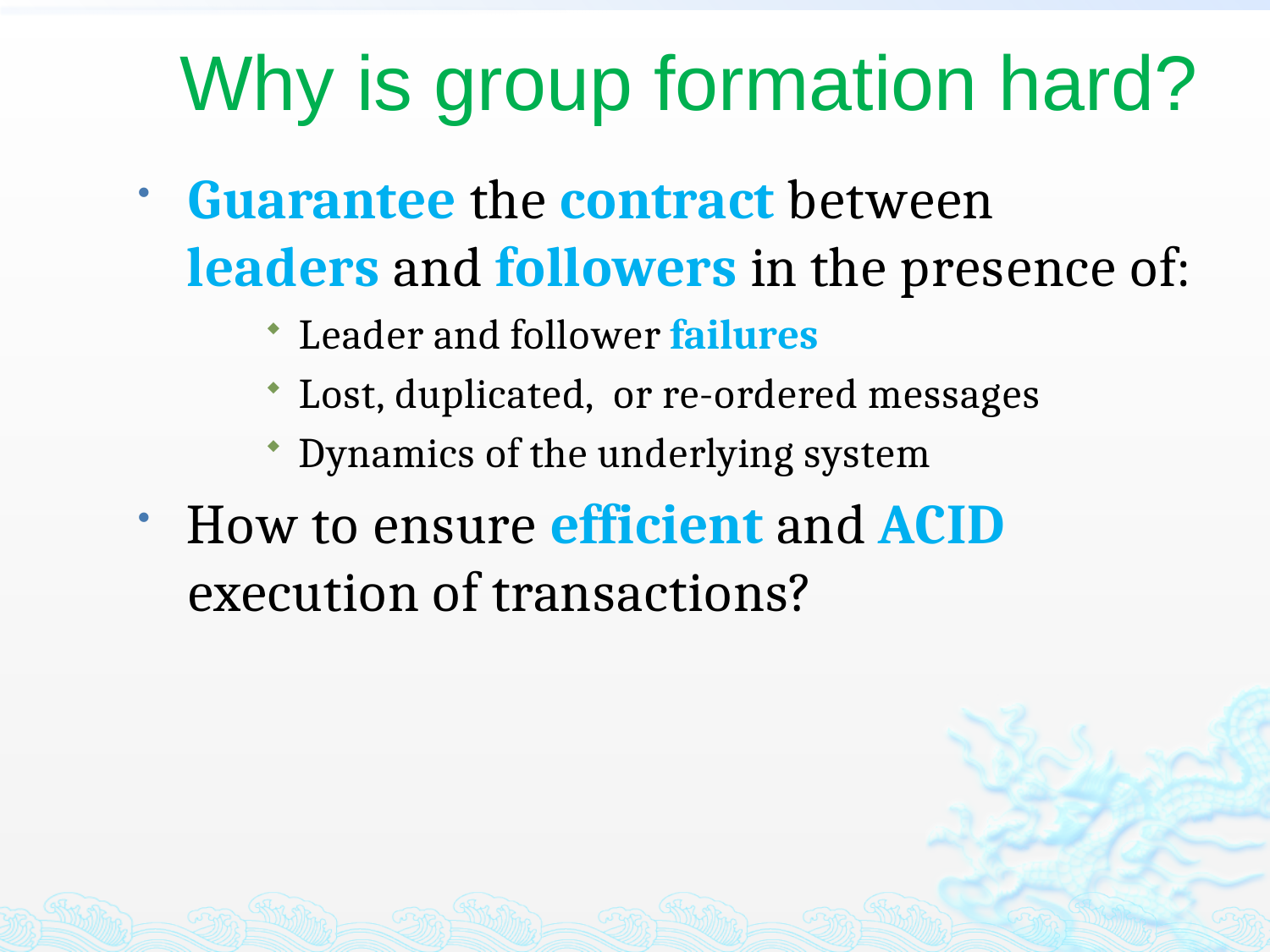

# Why is group formation hard?
Guarantee the contract between leaders and followers in the presence of:
Leader and follower failures
Lost, duplicated,  or re-ordered messages
Dynamics of the underlying system
How to ensure efficient and ACID execution of transactions?